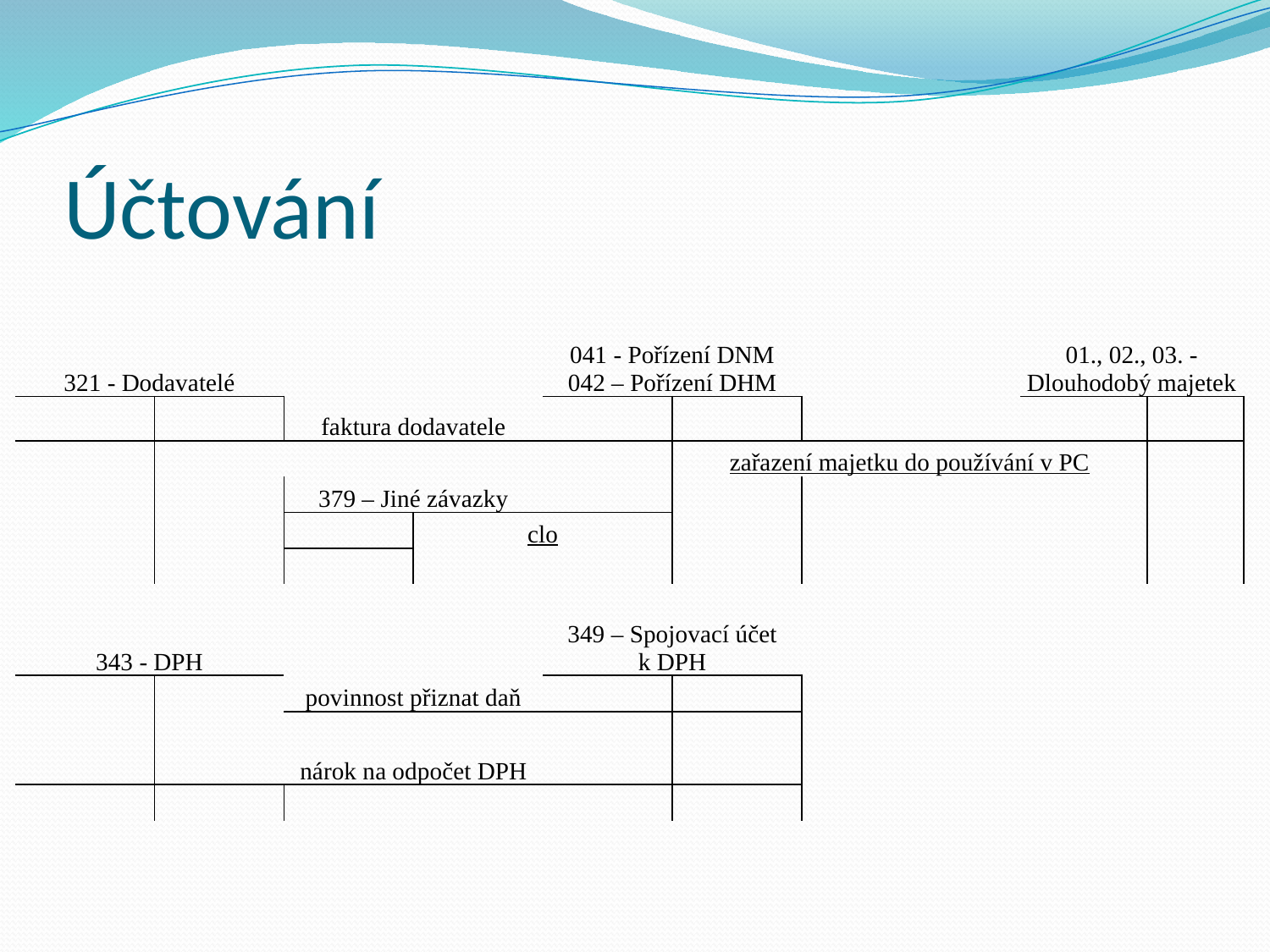

# Účtování
|  |  |  |  |  |  |  |  |  |  |  |
| --- | --- | --- | --- | --- | --- | --- | --- | --- | --- | --- |
| 321 - Dodavatelé |  |  |  | 041 - Pořízení DNM 042 – Pořízení DHM |  |  |  | 01., 02., 03. - Dlouhodobý majetek |  |  |
|  |  | faktura dodavatele |  |  |  |  |  |  |  |  |
|  |  |  |  |  | zařazení majetku do používání v PC |  |  |  |  |  |
|  |  | 379 – Jiné závazky |  |  |  |  |  |  |  |  |
|  |  |  | clo |  |  |  |  |  |  |  |
|  |  |  |  |  |  |  |  |  |  |  |
|  |  |  |  |  |  |  |  |  |  |  |
| 343 - DPH |  |  |  | 349 – Spojovací účet k DPH |  |  |  |  |  |  |
|  |  | povinnost přiznat daň |  |  |  |  |  |  |  |  |
|  |  |  |  |  |  |  |  |  |  |  |
|  |  | nárok na odpočet DPH |  |  |  |  |  |  |  |  |
|  |  |  |  |  |  |  |  |  |  |  |